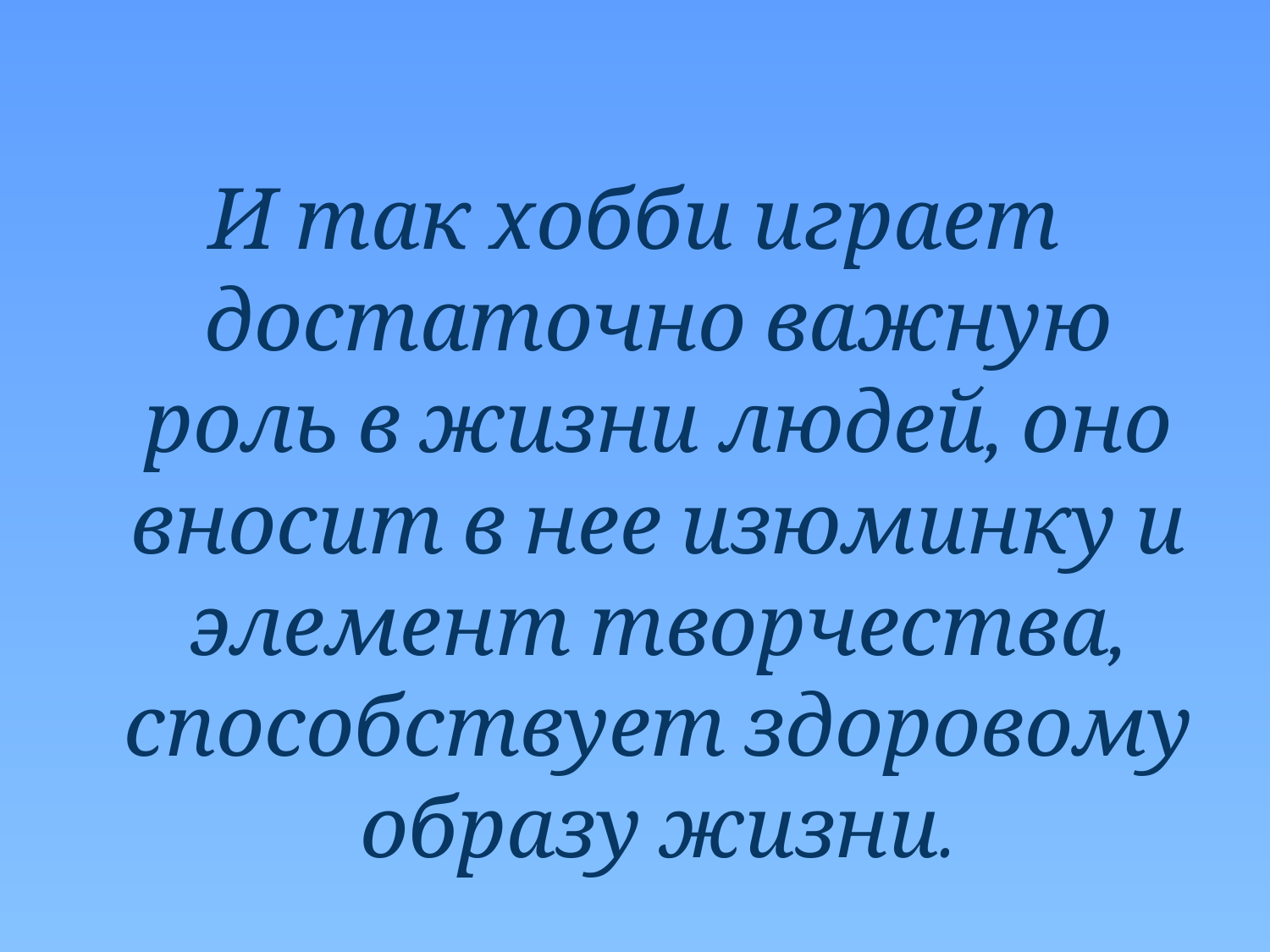

#

И так хобби играет достаточно важную роль в жизни людей, оно вносит в нее изюминку и элемент творчества, способствует здоровому образу жизни.